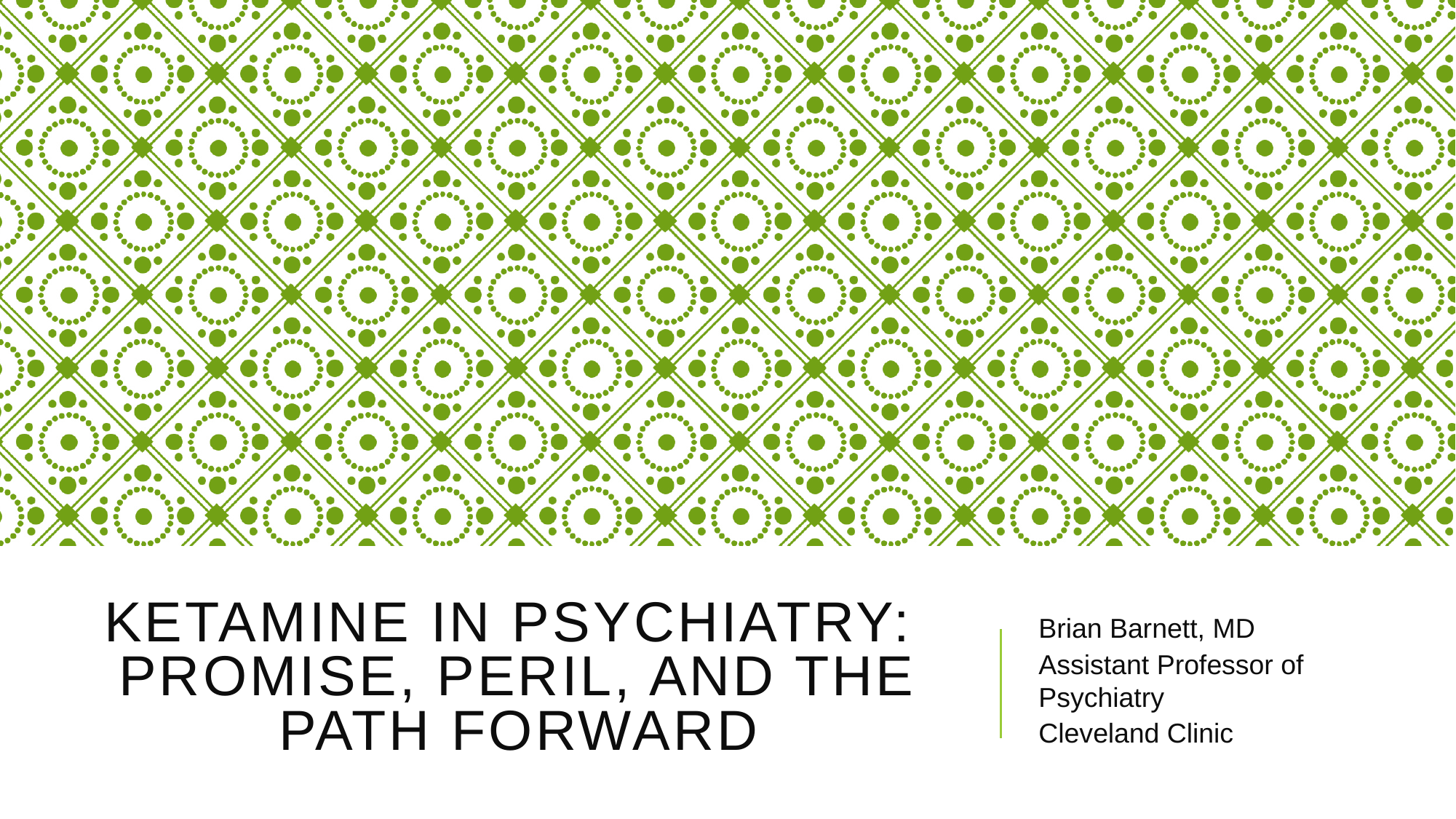

# Ketamine in Psychiatry: promise, peril, and the path forward
Brian Barnett, MD
Assistant Professor of Psychiatry
Cleveland Clinic